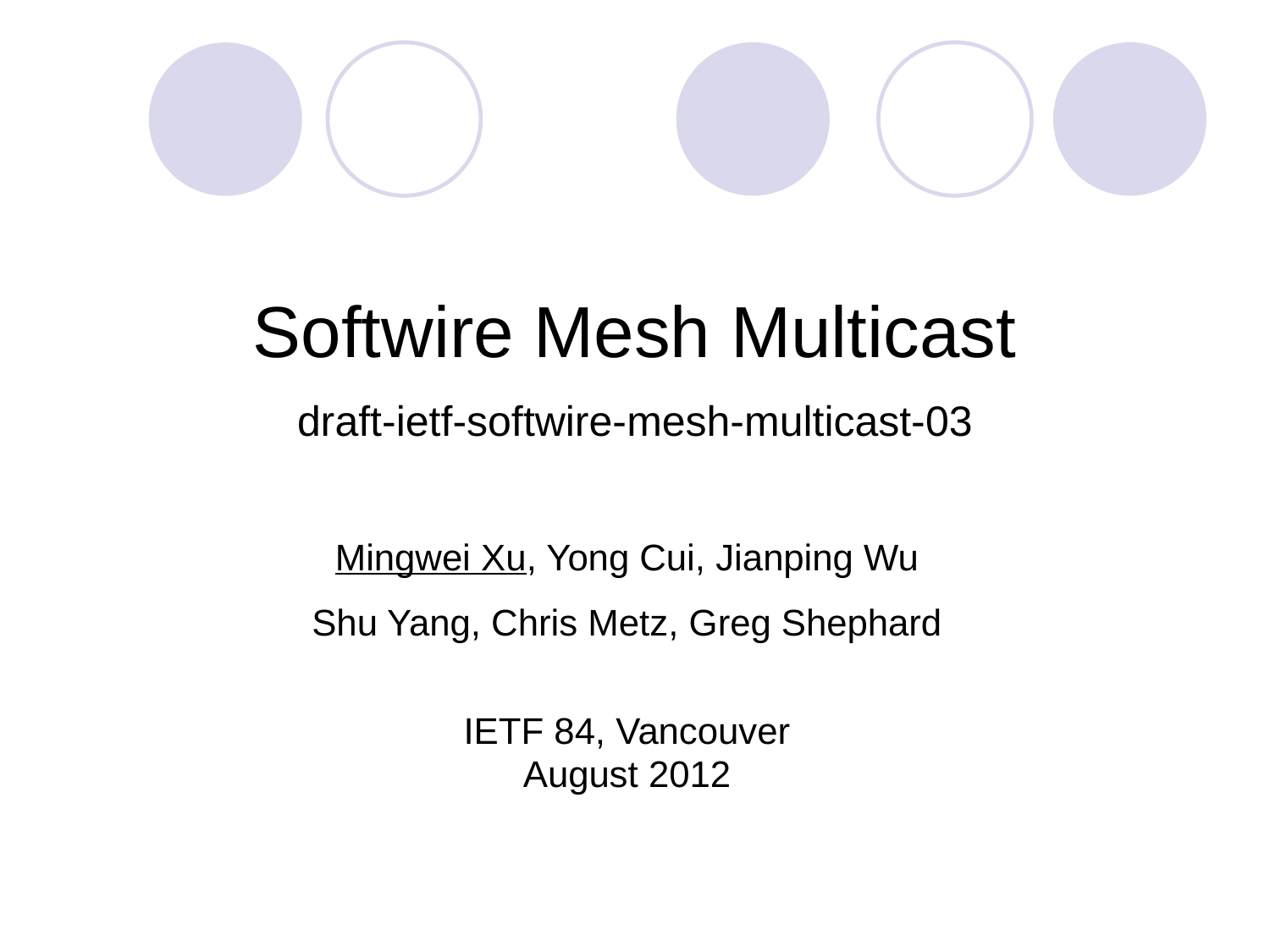

Softwire Mesh Multicast

draft-ietf-softwire-mesh-multicast-03
Mingwei Xu, Yong Cui, Jianping Wu

Shu Yang, Chris Metz, Greg Shephard

IETF 84, Vancouver
August 2012